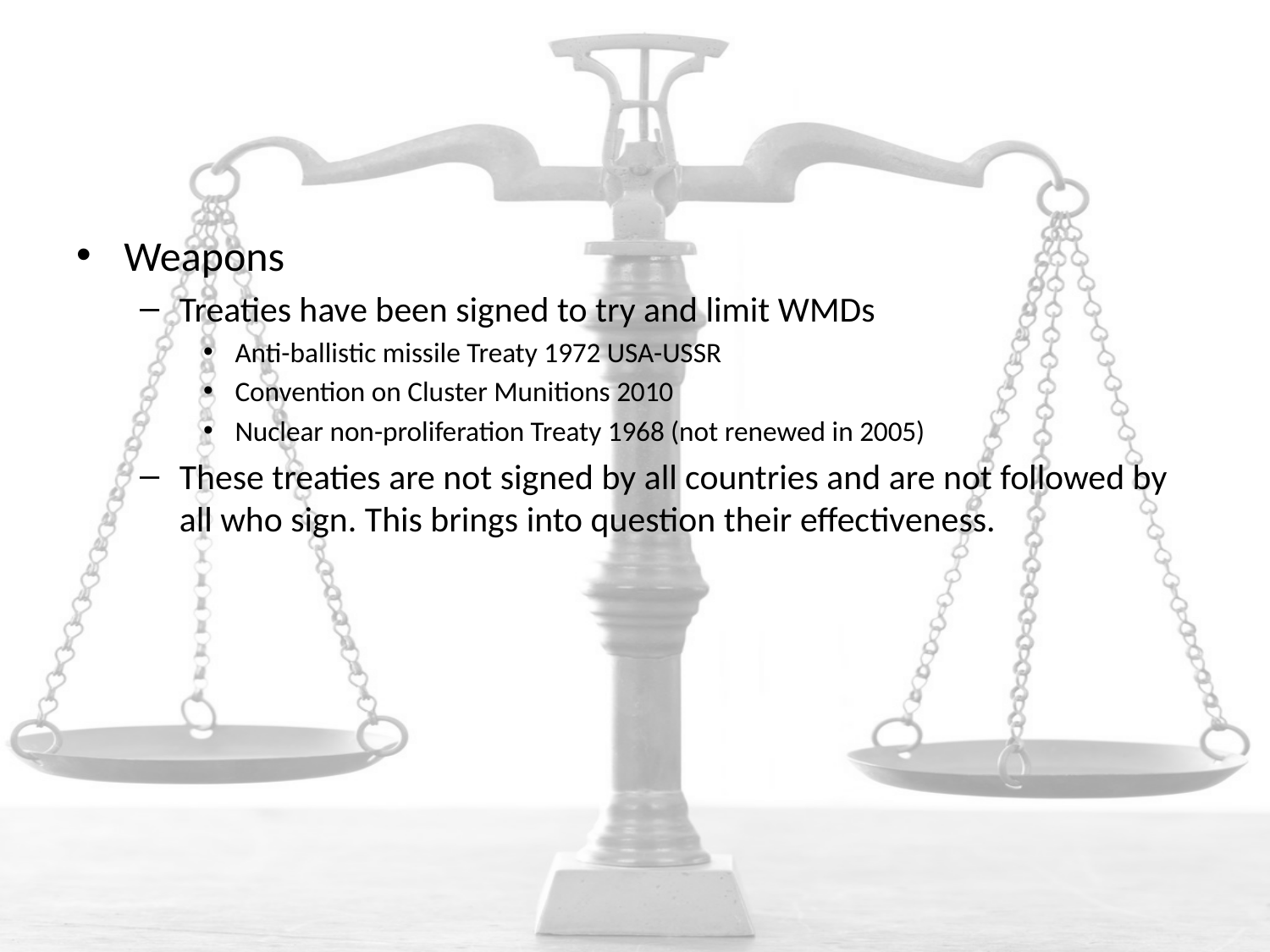

#
Weapons
Treaties have been signed to try and limit WMDs
Anti-ballistic missile Treaty 1972 USA-USSR
Convention on Cluster Munitions 2010
Nuclear non-proliferation Treaty 1968 (not renewed in 2005)
These treaties are not signed by all countries and are not followed by all who sign. This brings into question their effectiveness.